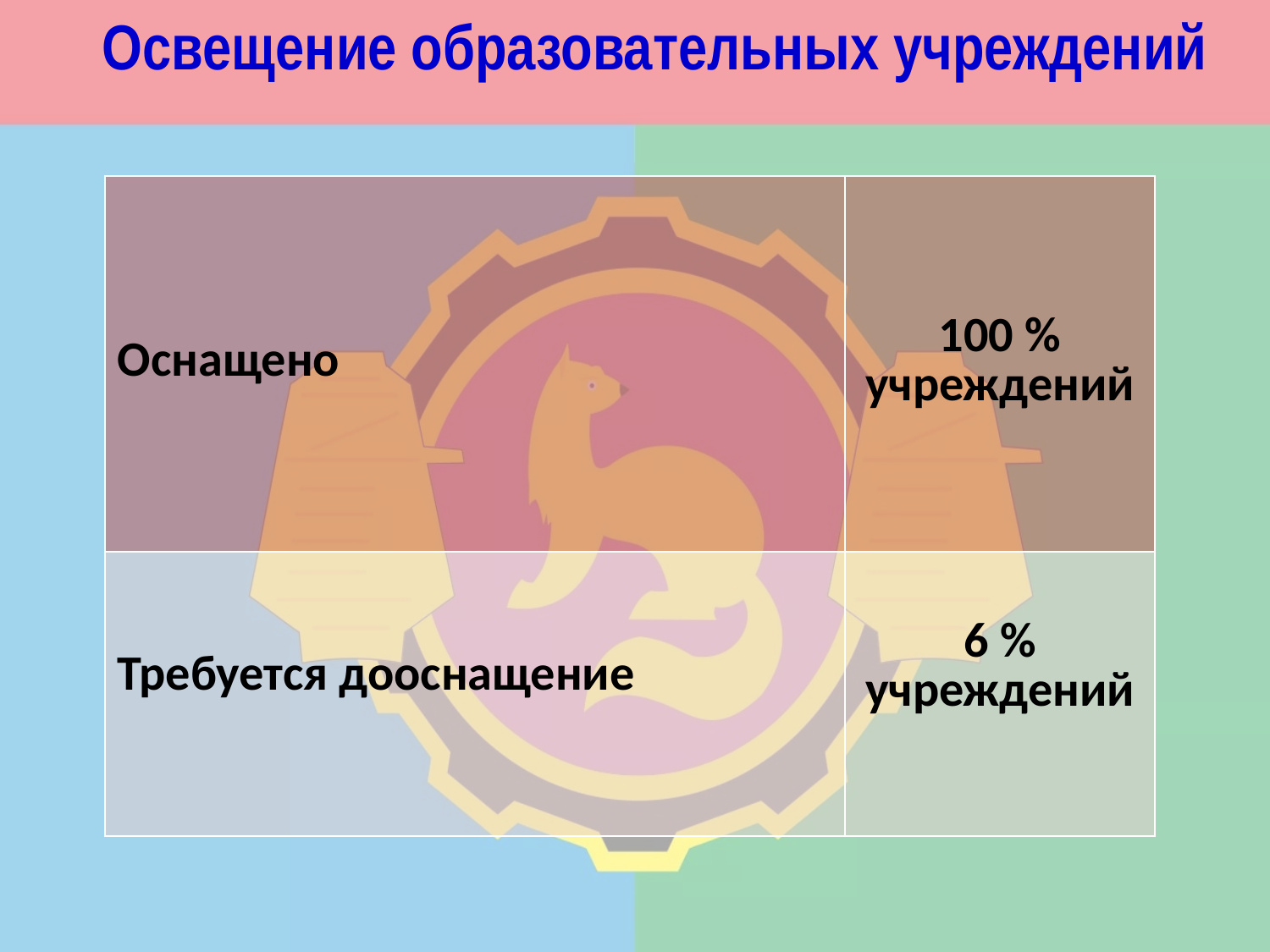

Освещение образовательных учреждений
| Оснащено | 100 % учреждений |
| --- | --- |
| Требуется дооснащение | 6 % учреждений |